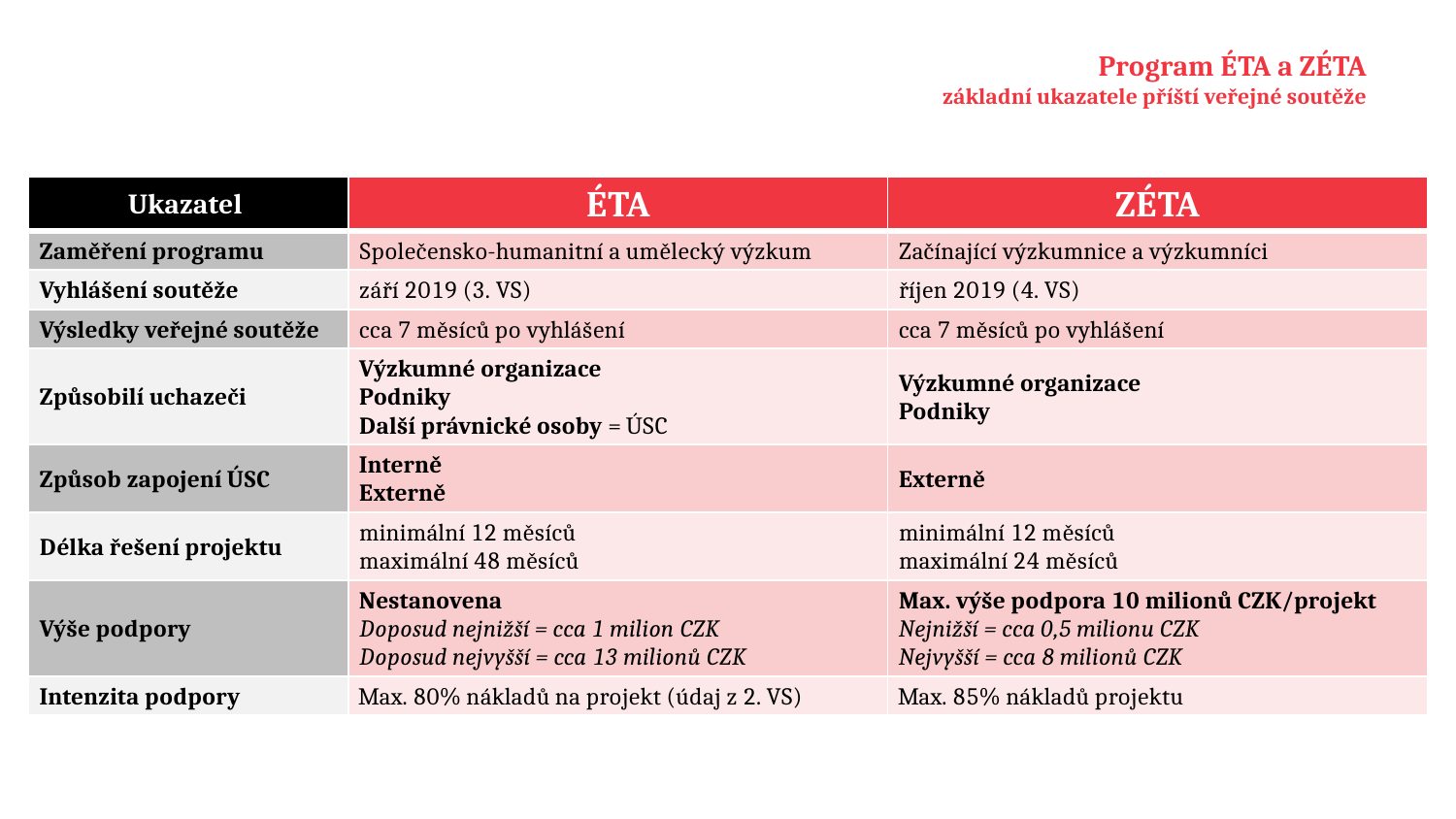

# Program ÉTA a ZÉTA základní ukazatele příští veřejné soutěže
| Ukazatel | ÉTA | ZÉTA |
| --- | --- | --- |
| Zaměření programu | Společensko-humanitní a umělecký výzkum | Začínající výzkumnice a výzkumníci |
| Vyhlášení soutěže | září 2019 (3. VS) | říjen 2019 (4. VS) |
| Výsledky veřejné soutěže | cca 7 měsíců po vyhlášení | cca 7 měsíců po vyhlášení |
| Způsobilí uchazeči | Výzkumné organizace Podniky Další právnické osoby = ÚSC | Výzkumné organizace Podniky |
| Způsob zapojení ÚSC | Interně Externě | Externě |
| Délka řešení projektu | minimální 12 měsíců maximální 48 měsíců | minimální 12 měsíců maximální 24 měsíců |
| Výše podpory | Nestanovena Doposud nejnižší = cca 1 milion CZK Doposud nejvyšší = cca 13 milionů CZK | Max. výše podpora 10 milionů CZK/projekt Nejnižší = cca 0,5 milionu CZK Nejvyšší = cca 8 milionů CZK |
| Intenzita podpory | Max. 80% nákladů na projekt (údaj z 2. VS) | Max. 85% nákladů projektu |